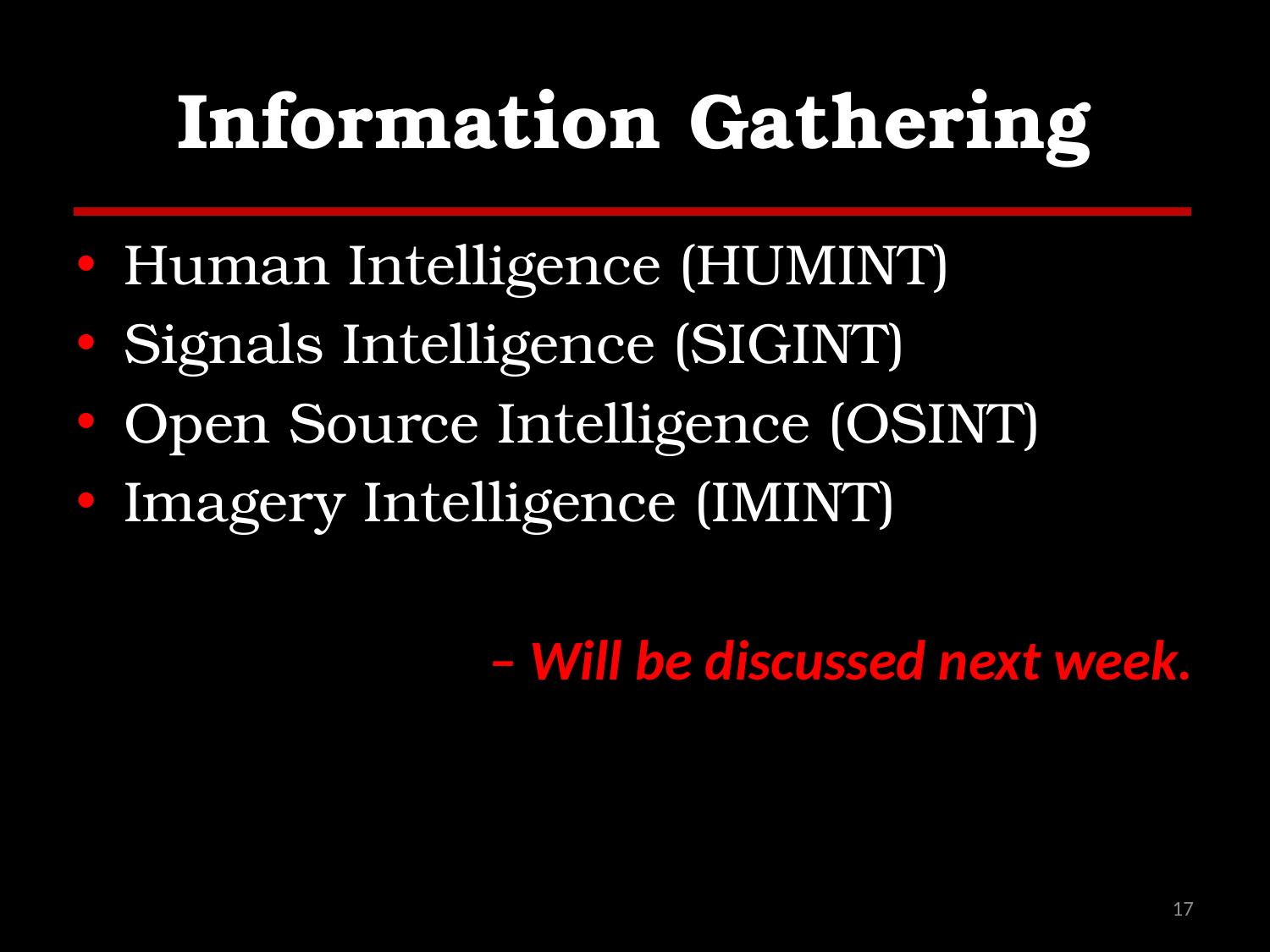

# Information Gathering
Human Intelligence (HUMINT)
Signals Intelligence (SIGINT)
Open Source Intelligence (OSINT)
Imagery Intelligence (IMINT)

– Will be discussed next week.
17